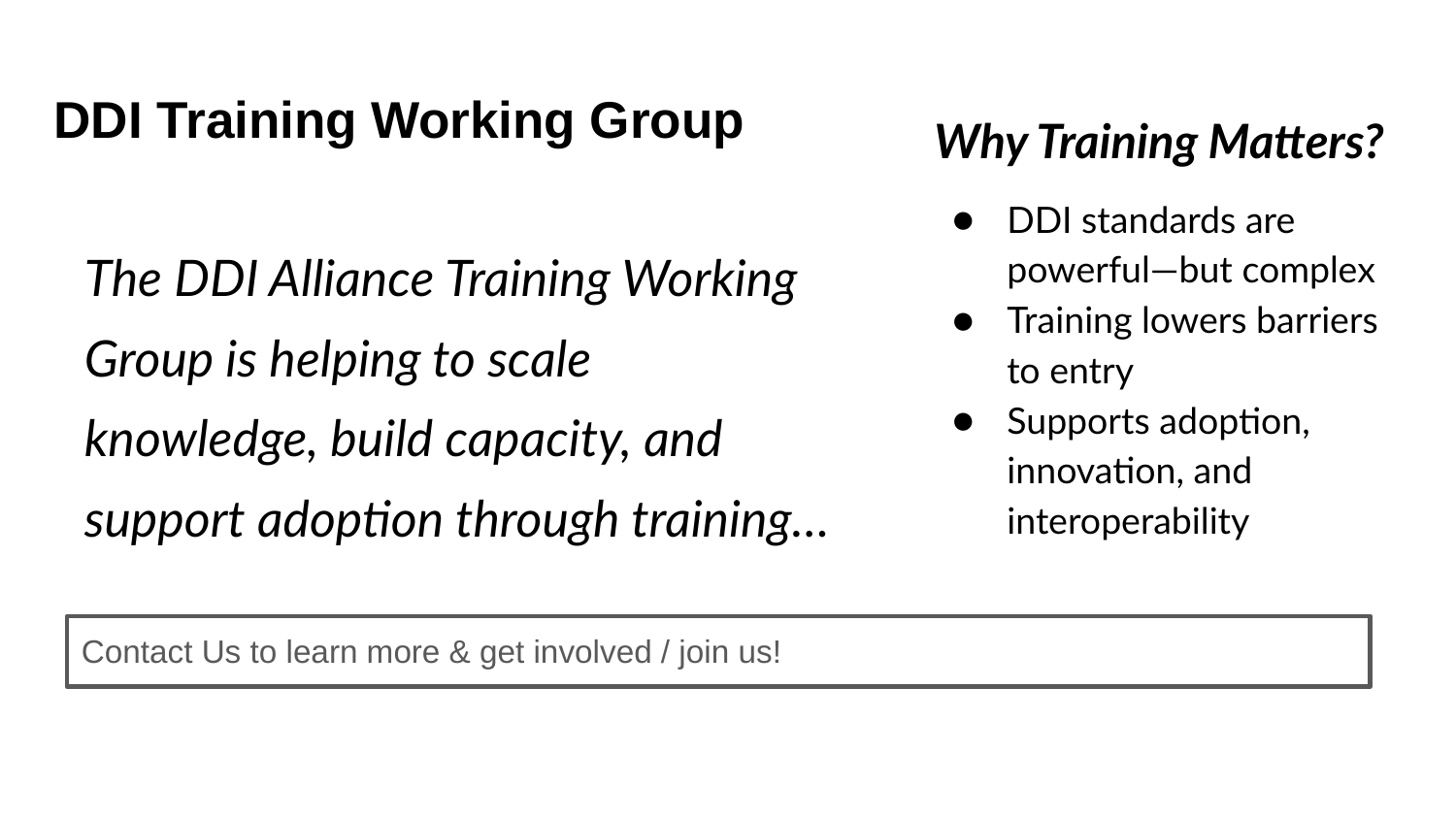

# DDI Training Working Group
Why Training Matters?
DDI standards are powerful—but complex
Training lowers barriers to entry
Supports adoption, innovation, and interoperability

The DDI Alliance Training Working Group is helping to scale knowledge, build capacity, and support adoption through training…
Contact Us to learn more & get involved / join us!